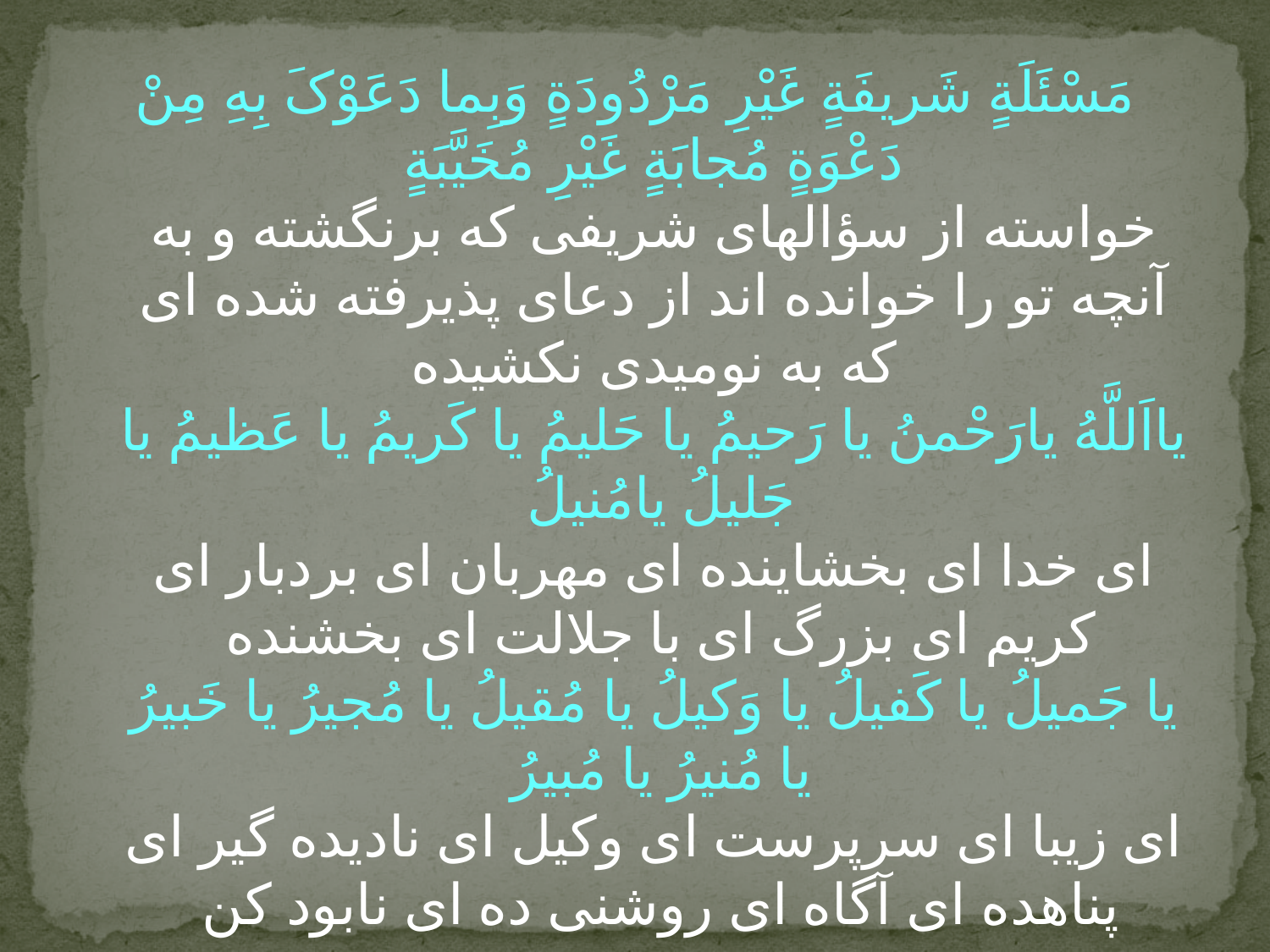

#
مَسْئَلَةٍ شَریفَةٍ غَیْرِ مَرْدُودَةٍ وَبِما دَعَوْکَ بِهِ مِنْ دَعْوَةٍ مُجابَةٍ غَیْرِ مُخَیَّبَةٍ
خواسته از سؤالهاى شریفى که برنگشته و به آنچه تو را خوانده ‏اند از دعاى پذیرفته شده ‏اى که به نومیدى نکشیده‏
یااَللَّهُ یارَحْمنُ یا رَحیمُ یا حَلیمُ یا کَریمُ یا عَظیمُ یا جَلیلُ یامُنیلُ
اى خدا اى بخشاینده اى مهربان اى بردبار اى کریم اى بزرگ اى با جلالت اى بخشنده
یا جَمیلُ یا کَفیلُ یا وَکیلُ یا مُقیلُ یا مُجیرُ یا خَبیرُ یا مُنیرُ یا مُبیرُ
اى ‏زیبا اى سرپرست اى وکیل اى نادیده ‏گیر اى پناه‏ده اى آگاه اى روشنى ‏ده اى نابود کن ‏